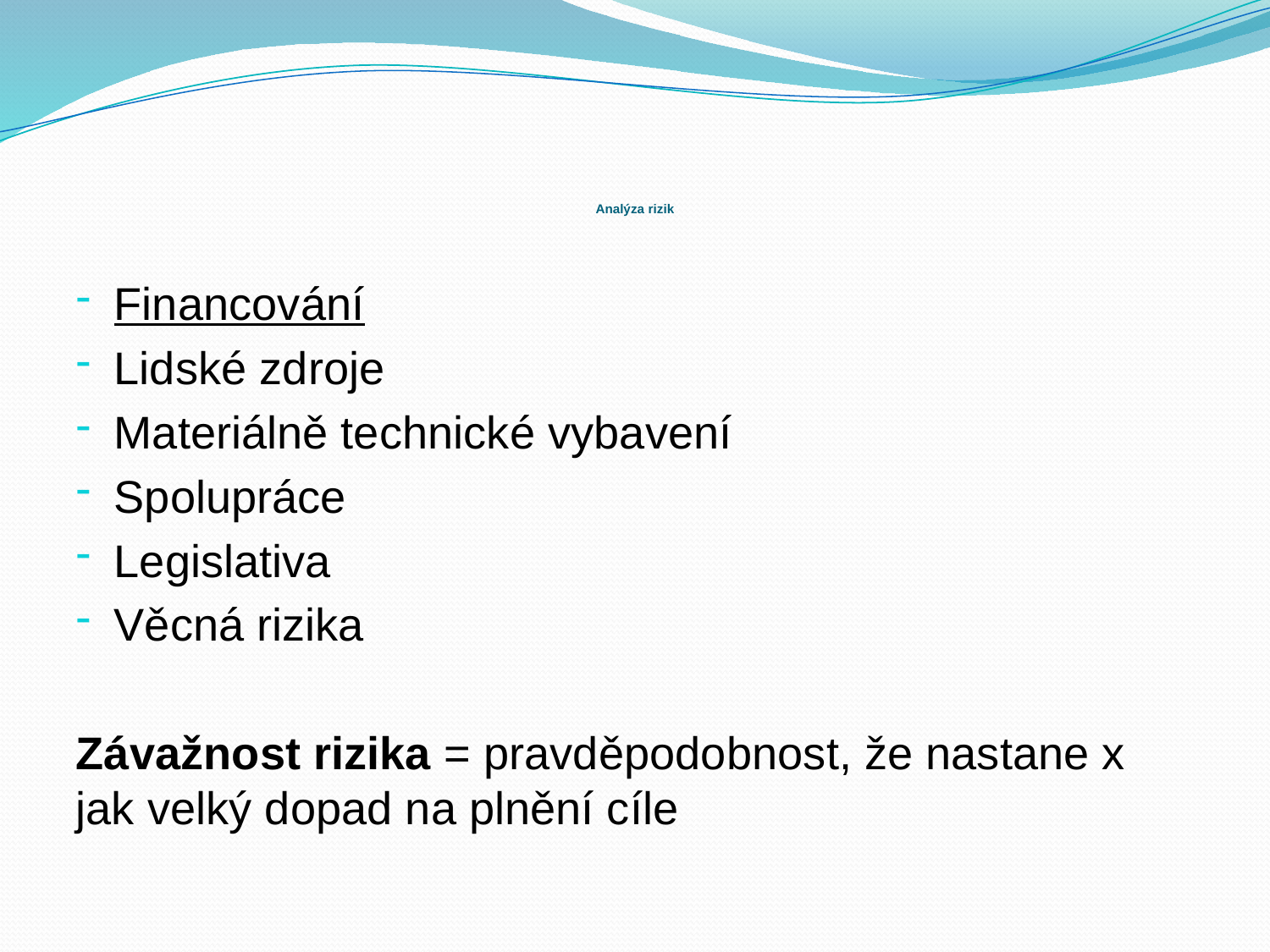

# Analýza rizik
Financování
Lidské zdroje
Materiálně technické vybavení
Spolupráce
Legislativa
Věcná rizika

Závažnost rizika = pravděpodobnost, že nastane x jak velký dopad na plnění cíle